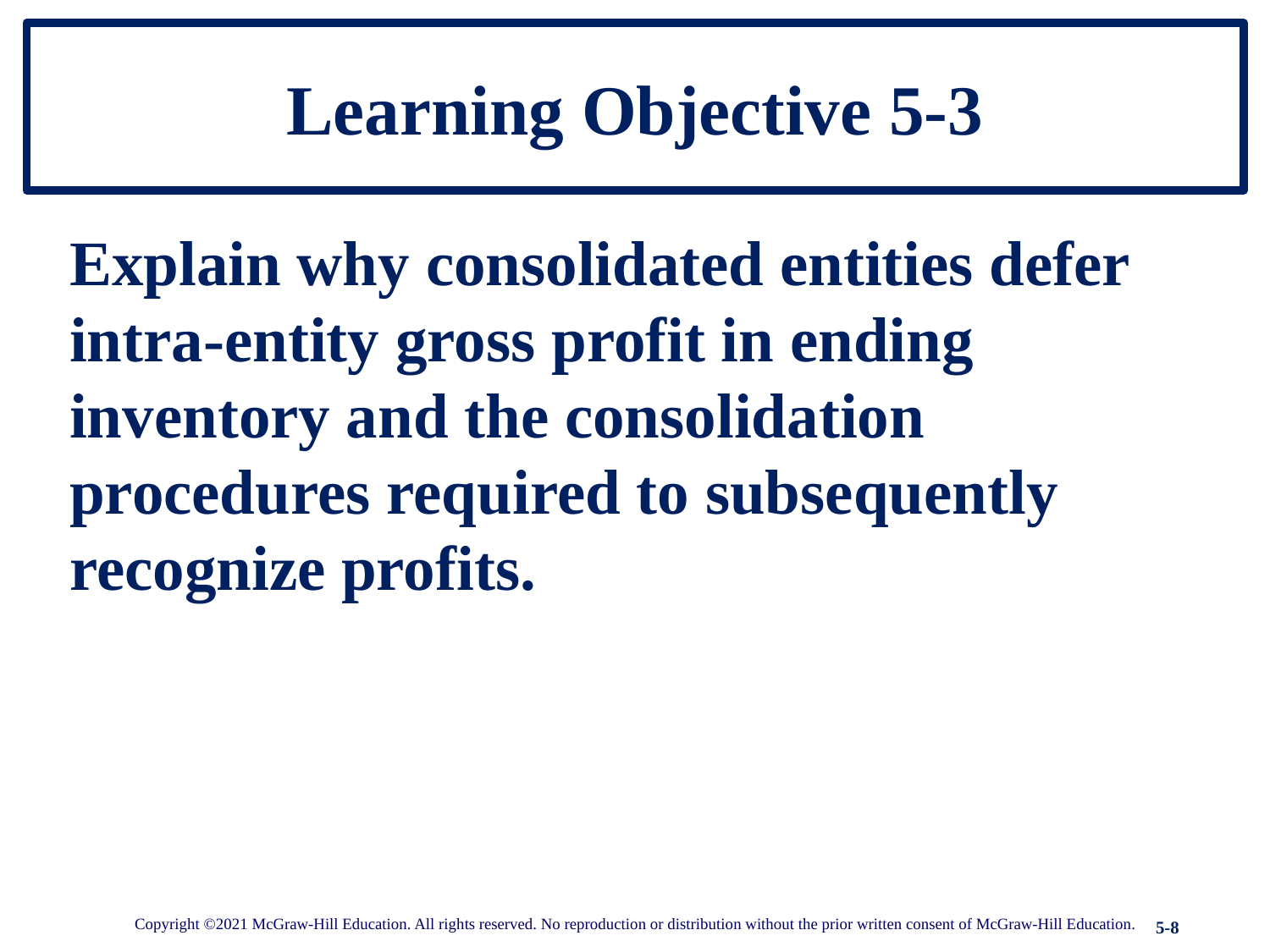

# Learning Objective 5-3
Explain why consolidated entities defer intra-entity gross profit in ending inventory and the consolidation procedures required to subsequently recognize profits.
Copyright ©2021 McGraw-Hill Education. All rights reserved. No reproduction or distribution without the prior written consent of McGraw-Hill Education.
5-8